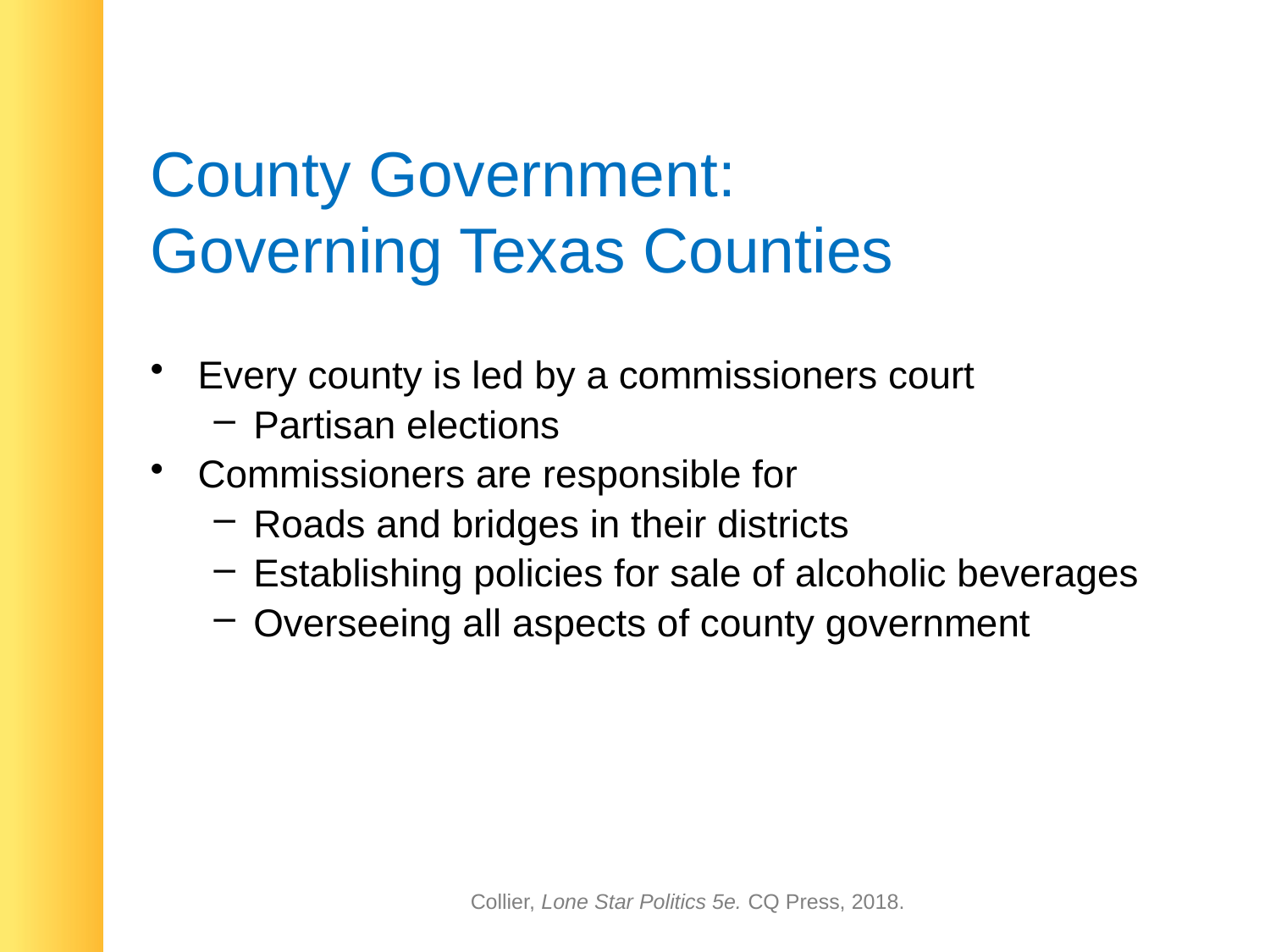

# County Government: Governing Texas Counties
Every county is led by a commissioners court
Partisan elections
Commissioners are responsible for
Roads and bridges in their districts
Establishing policies for sale of alcoholic beverages
Overseeing all aspects of county government
Collier, Lone Star Politics 5e. CQ Press, 2018.